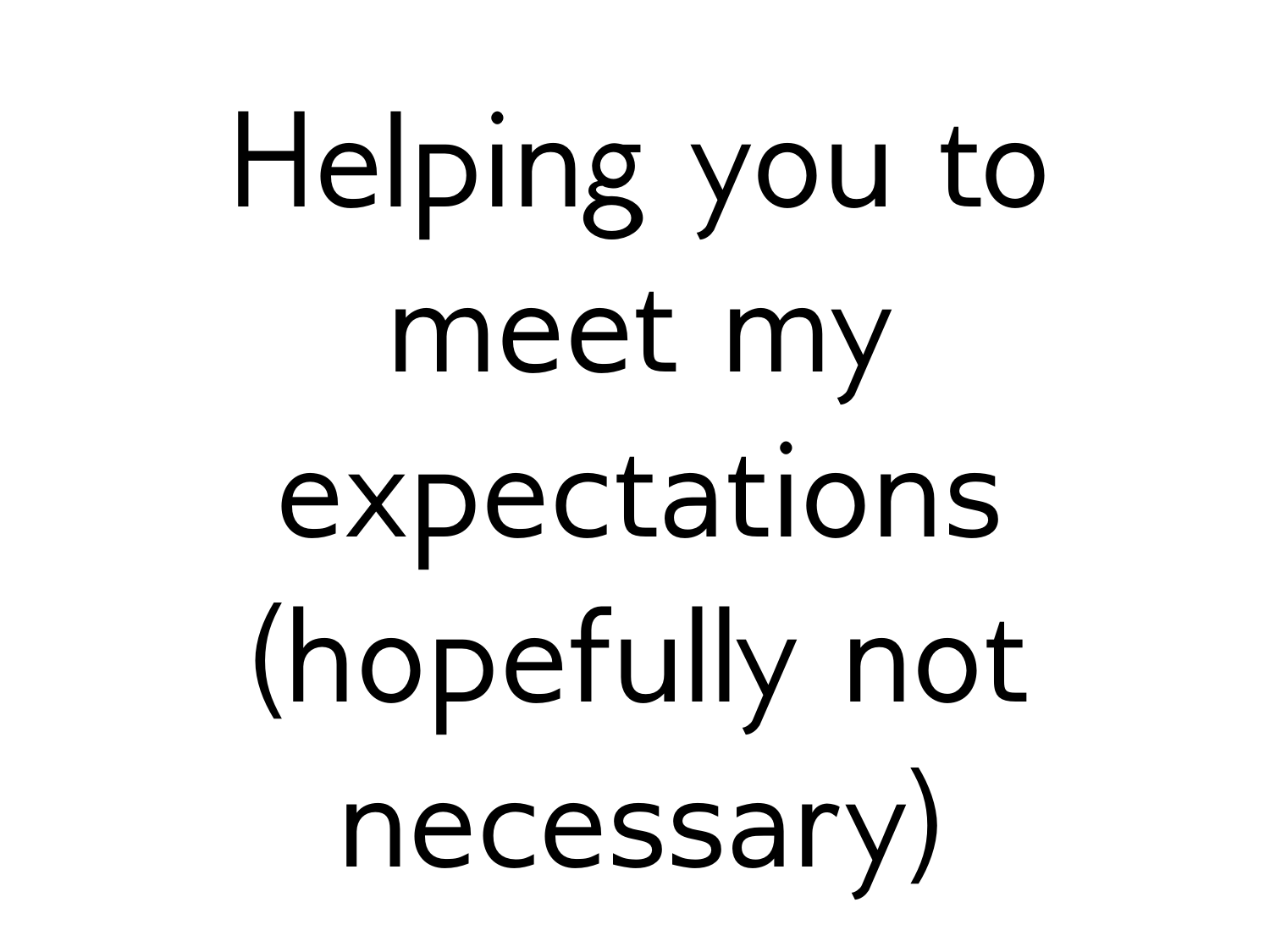

Helping you to meet my expectations
(hopefully not necessary)